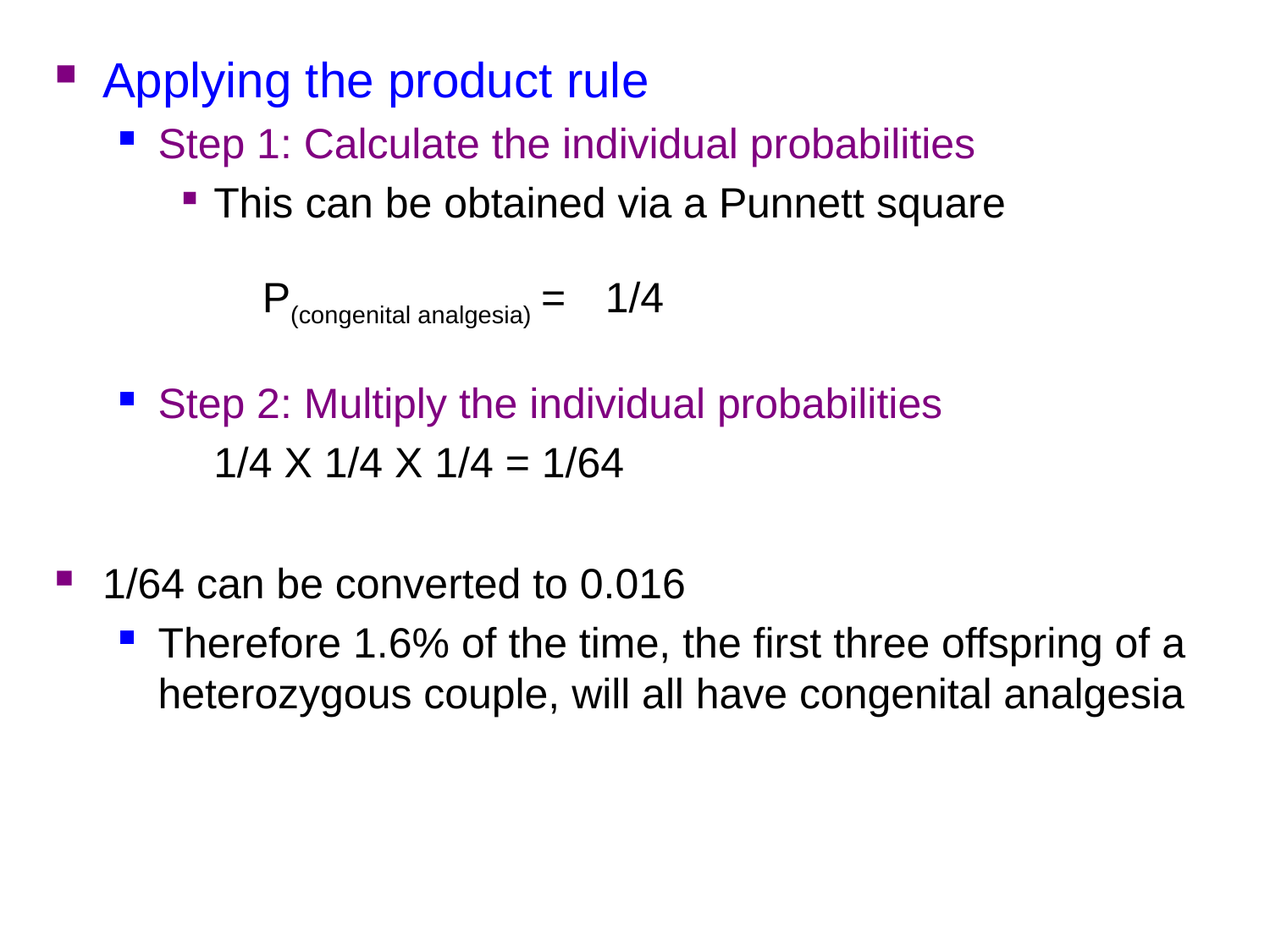

Applying the product rule
Step 1: Calculate the individual probabilities
This can be obtained via a Punnett square

P(congenital analgesia) =
1/4
Step 2: Multiply the individual probabilities
	1/4 X 1/4 X 1/4 = 1/64
1/64 can be converted to 0.016
Therefore 1.6% of the time, the first three offspring of a heterozygous couple, will all have congenital analgesia